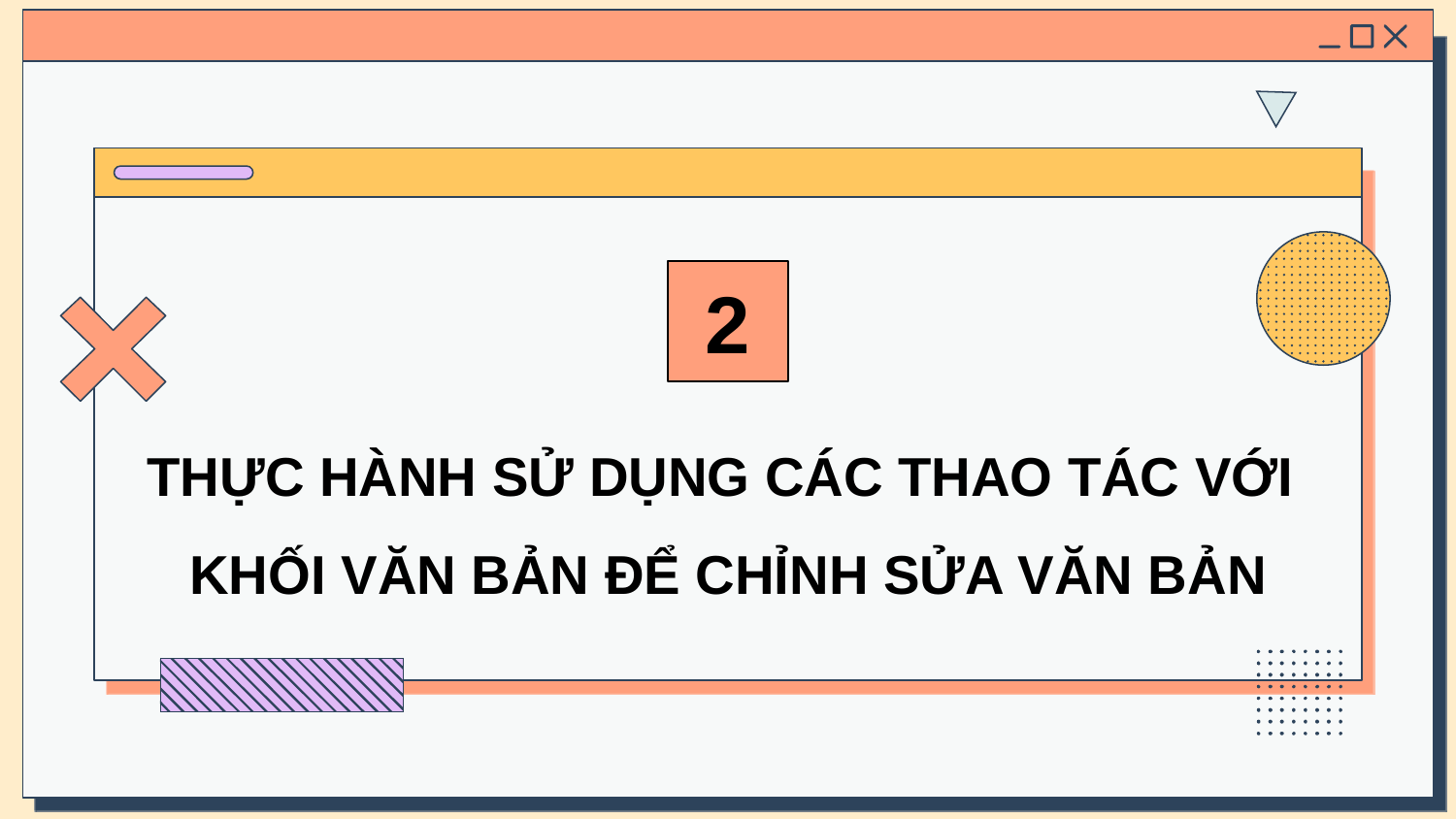

2

THỰC HÀNH SỬ DỤNG CÁC THAO TÁC VỚI
KHỐI VĂN BẢN ĐỂ CHỈNH SỬA VĂN BẢN